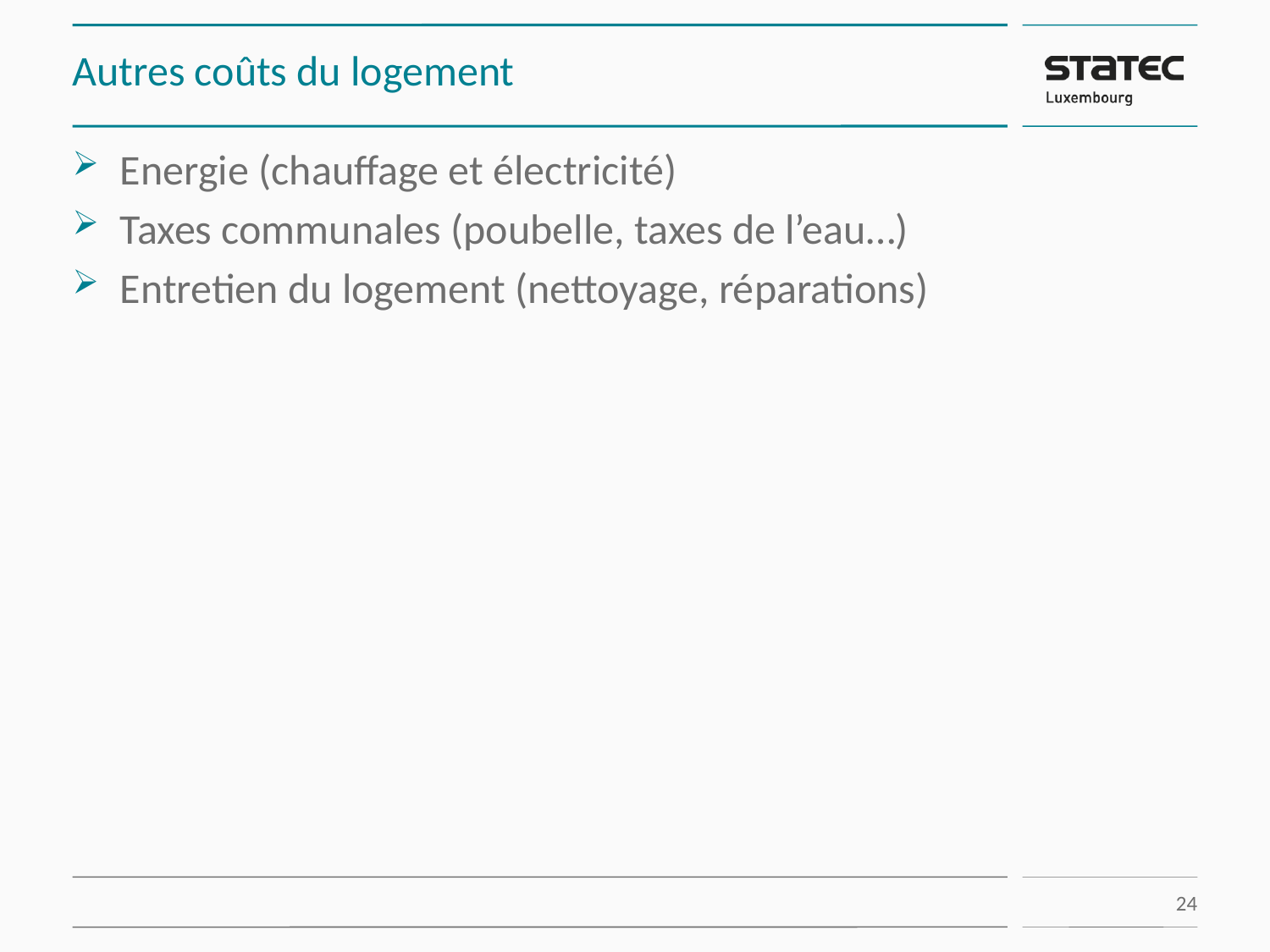

# Autres coûts du logement
Energie (chauffage et électricité)
Taxes communales (poubelle, taxes de l’eau…)
Entretien du logement (nettoyage, réparations)
24